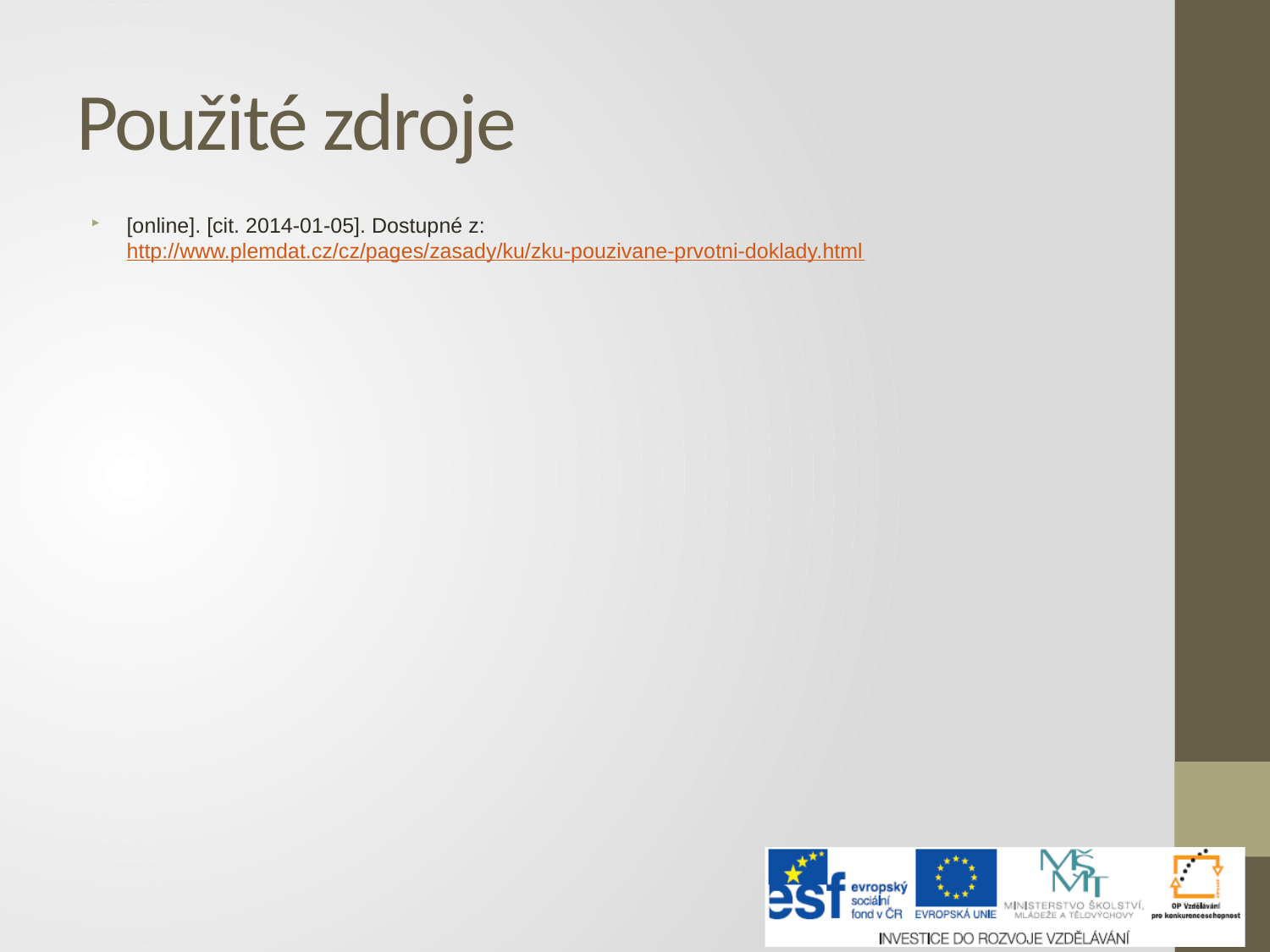

# Použité zdroje
[online]. [cit. 2014-01-05]. Dostupné z: http://www.plemdat.cz/cz/pages/zasady/ku/zku-pouzivane-prvotni-doklady.html